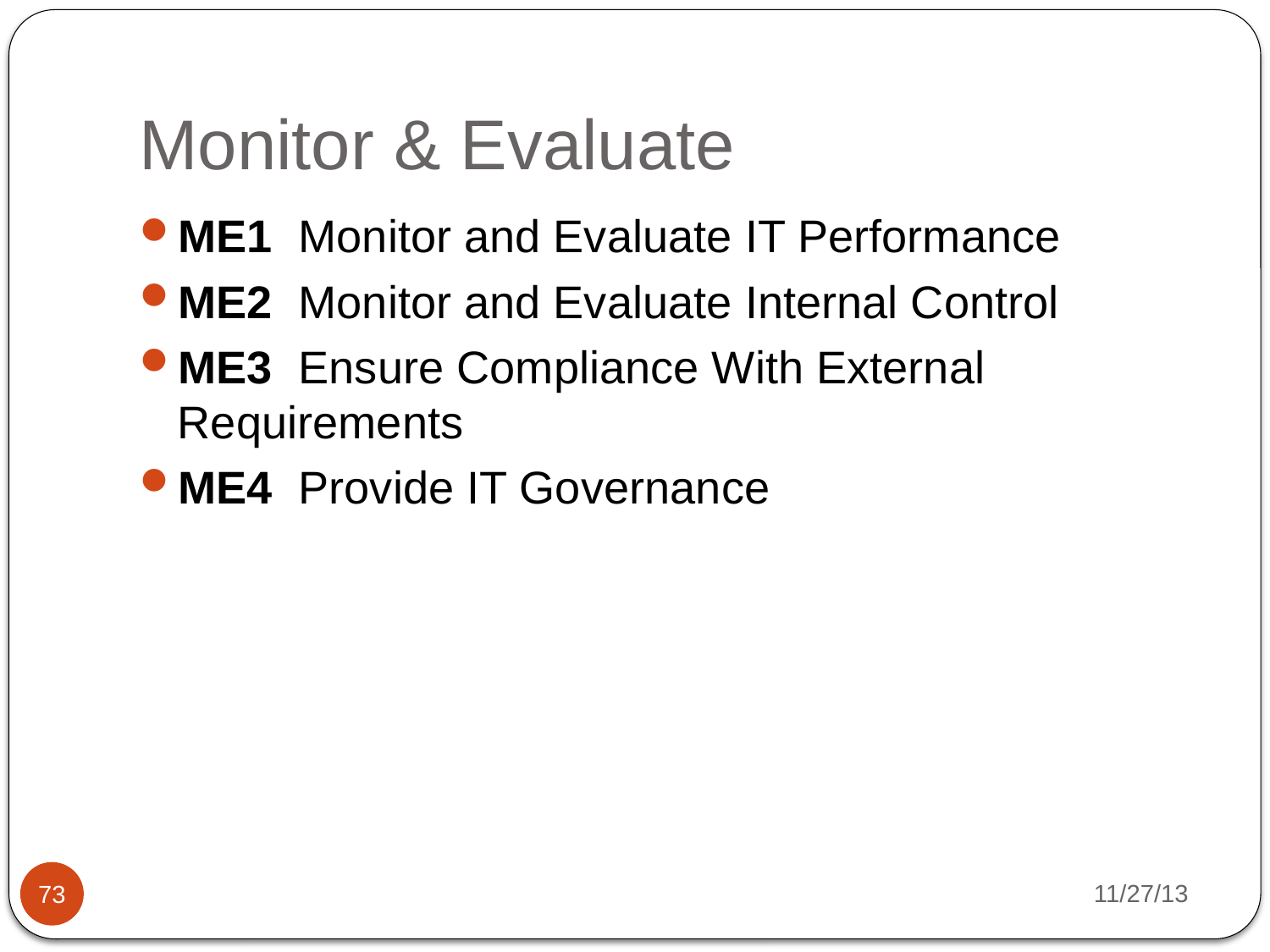

# Monitor & Evaluate
ME1  Monitor and Evaluate IT Performance
ME2  Monitor and Evaluate Internal Control
ME3  Ensure Compliance With External Requirements
ME4  Provide IT Governance
11/27/13
73